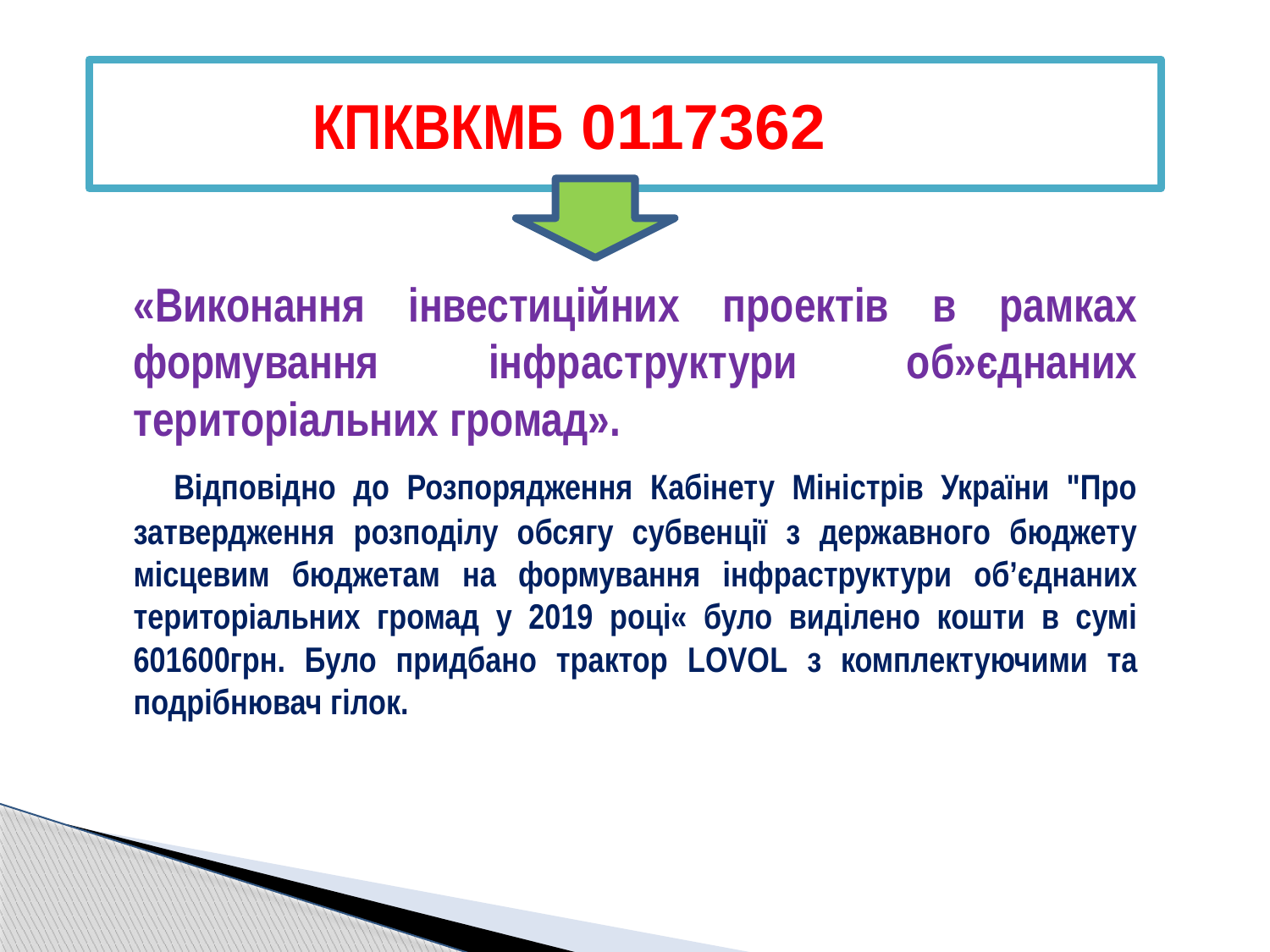

# КПКВКМБ 0117362

«Виконання інвестиційних проектів в рамках формування інфраструктури об»єднаних територіальних громад».
  Відповідно до Розпорядження Кабінету Міністрів України "Про затвердження розподілу обсягу субвенції з державного бюджету місцевим бюджетам на формування інфраструктури об’єднаних територіальних громад у 2019 році« було виділено кошти в сумі 601600грн. Було придбано трактор LOVOL з комплектуючими та подрібнювач гілок.